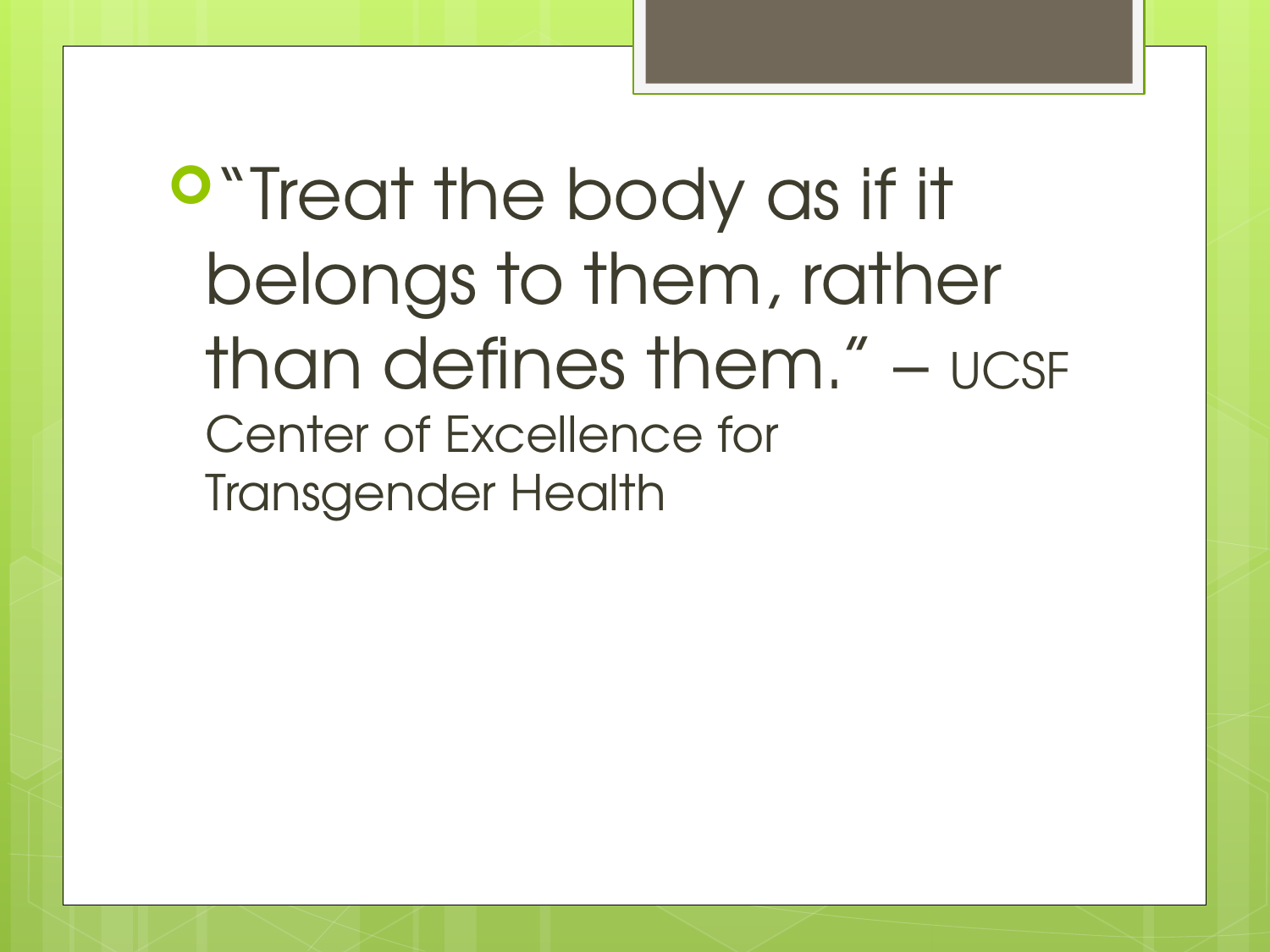

#
“Treat the body as if it belongs to them, rather than defines them.” – UCSF Center of Excellence for Transgender Health